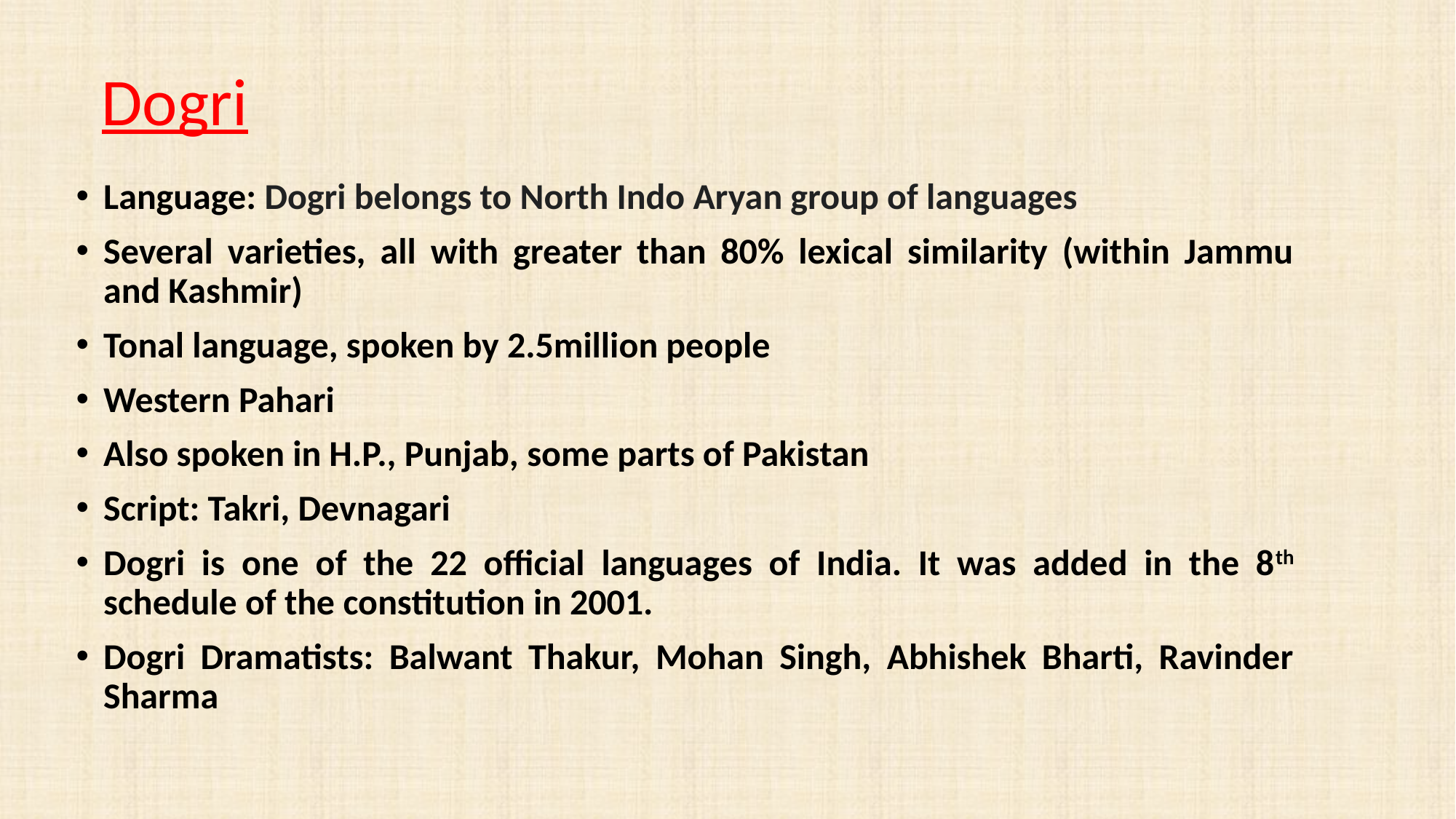

# Dogri
Language: Dogri belongs to North Indo Aryan group of languages
Several varieties, all with greater than 80% lexical similarity (within Jammu and Kashmir)
Tonal language, spoken by 2.5million people
Western Pahari
Also spoken in H.P., Punjab, some parts of Pakistan
Script: Takri, Devnagari
Dogri is one of the 22 official languages of India. It was added in the 8th schedule of the constitution in 2001.
Dogri Dramatists: Balwant Thakur, Mohan Singh, Abhishek Bharti, Ravinder Sharma